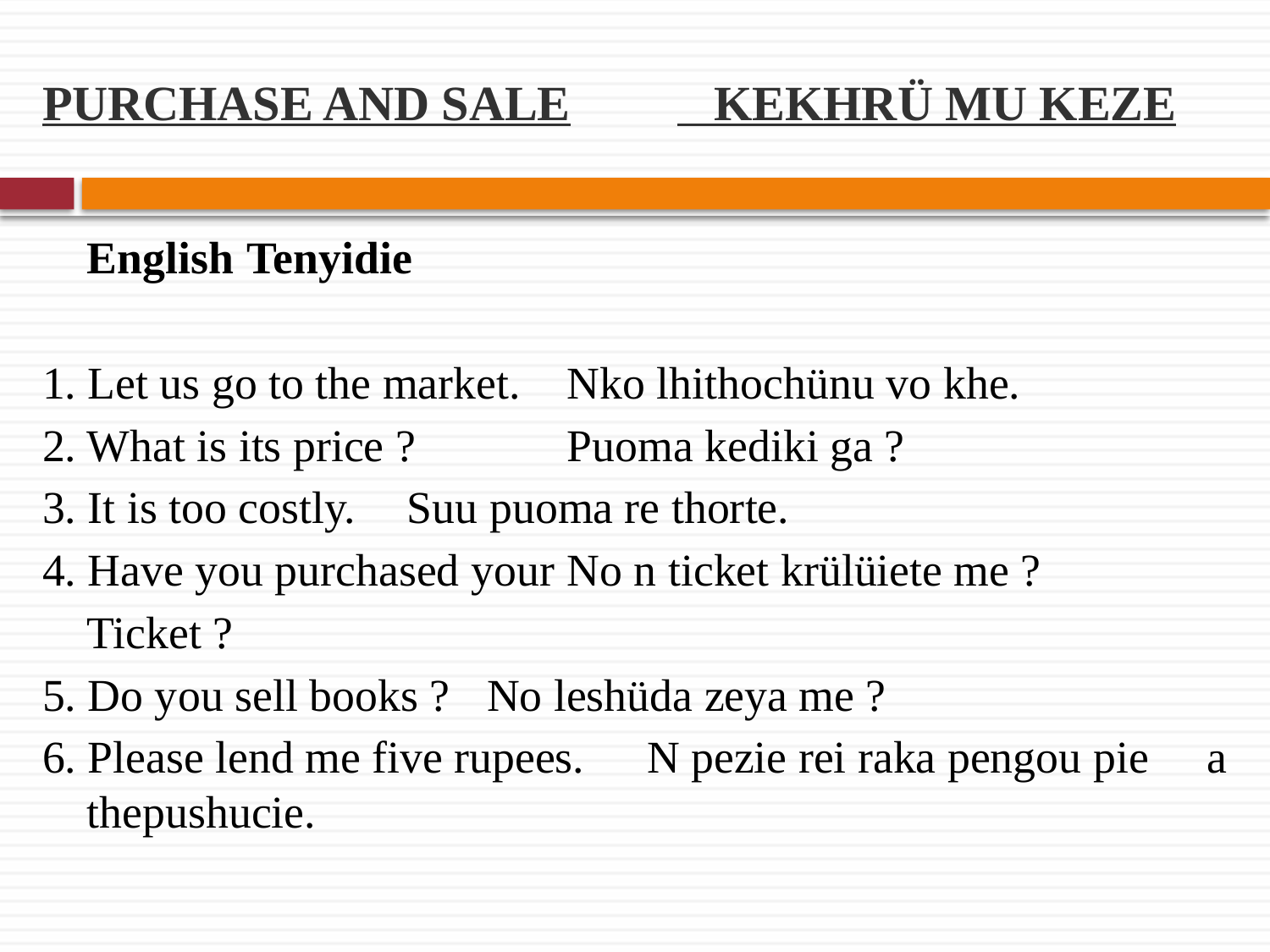

# PURCHASE AND SALE	   KEKHRÜ MU KEZE
	English				Tenyidie

1. Let us go to the market.		Nko lhithochünu vo khe.
2. What is its price ?	 		Puoma kediki ga ?
3. It is too costly.			Suu puoma re thorte.
4. Have you purchased your 	No n ticket krülüiete me ?
	Ticket ?
5. Do you sell books ?		No leshüda zeya me ?
6. Please lend me five rupees.	N pezie rei raka pengou pie 					a thepushucie.